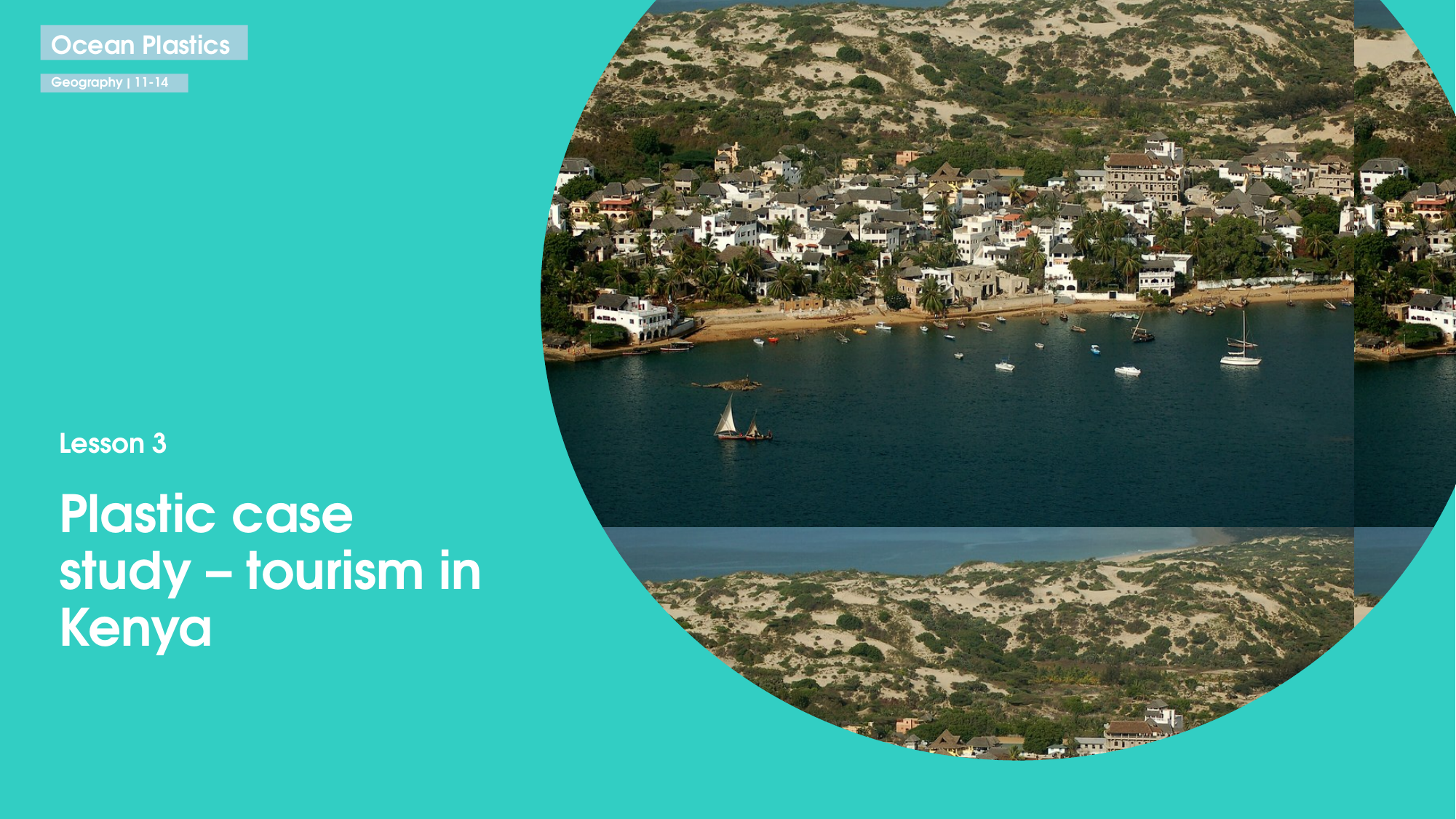

Ocean Plastics
Geography | 11-14
Lesson 3
Plastic case study – tourism in Kenya